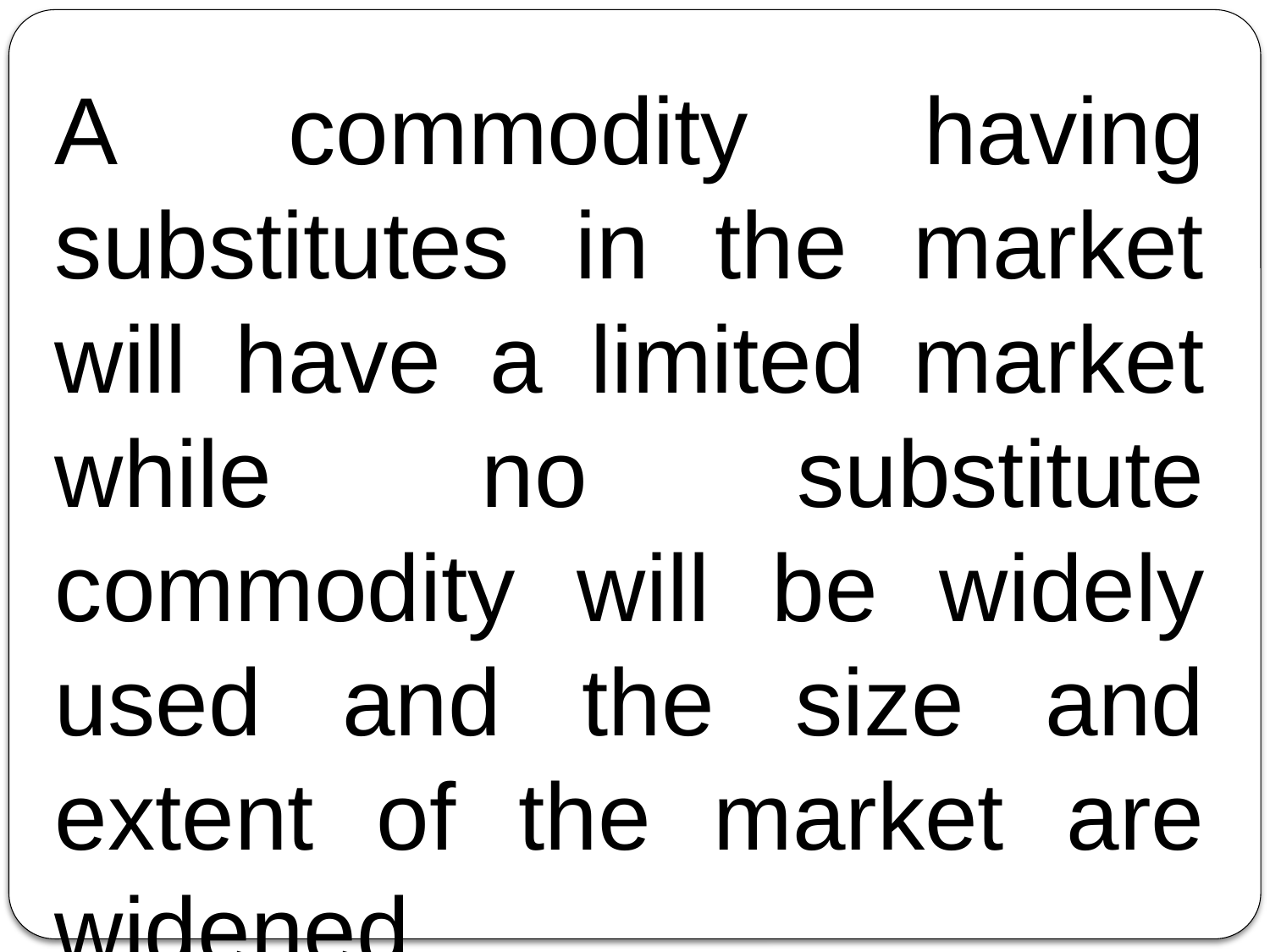

A commodity having substitutes in the market will have a limited market while no substitute commodity will be widely used and the size and extent of the market are widened.